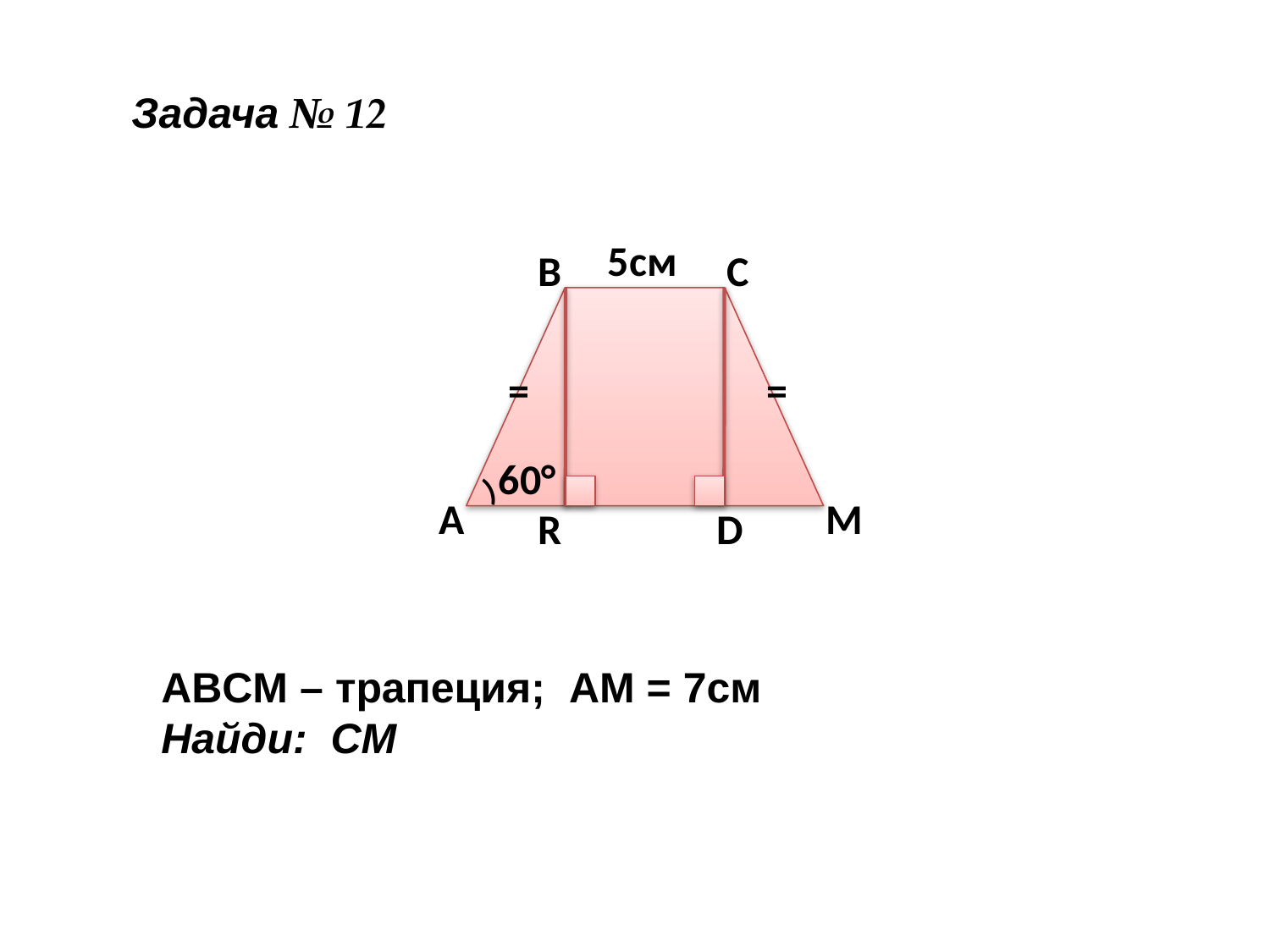

Задача № 12
5см
B
C

=
=
60°
⁾

A
M
R
D
ABCM – трапеция;  АМ = 7см
Найди:  СМ